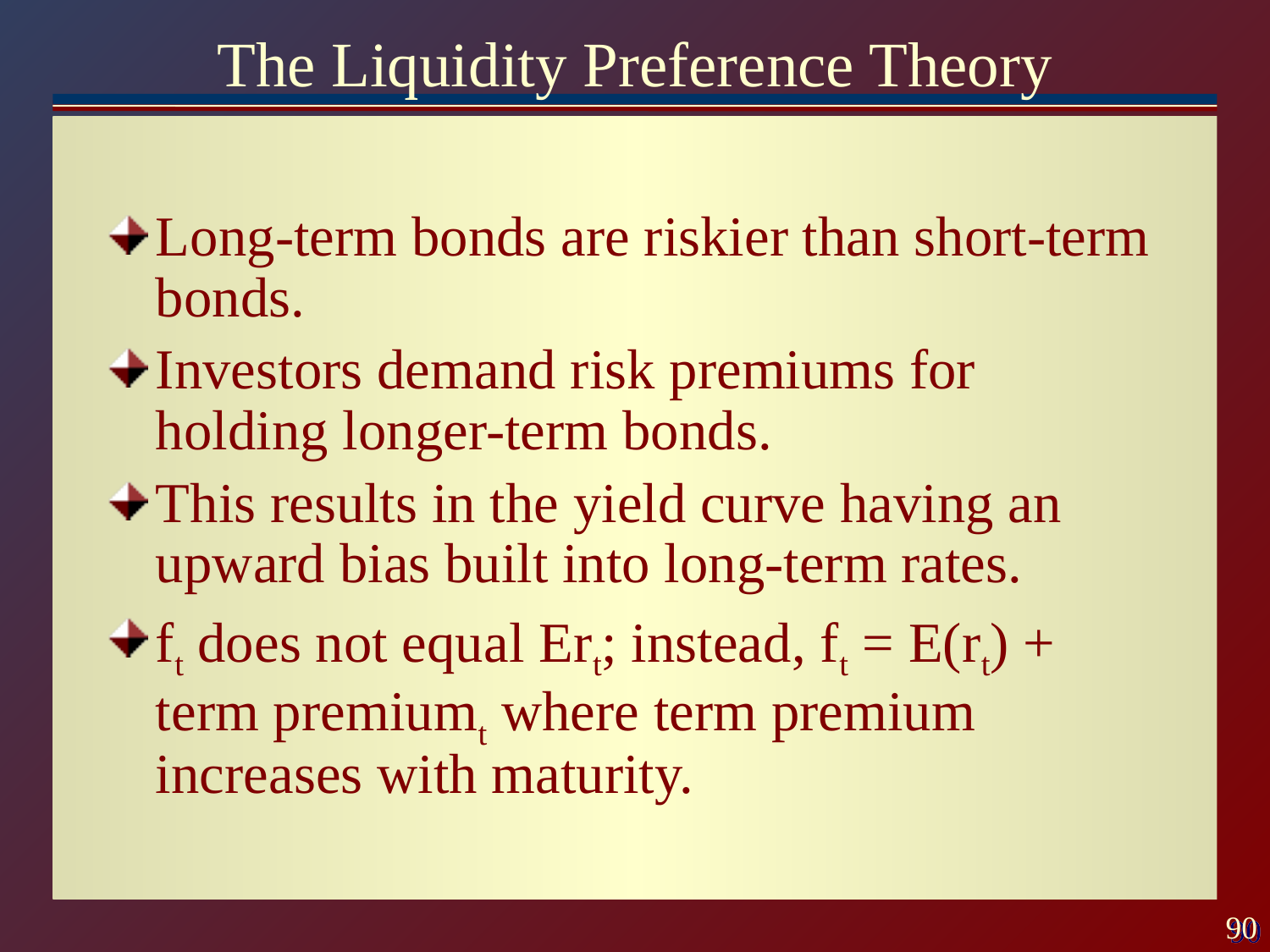

# The Liquidity Preference Theory
Long-term bonds are riskier than short-term bonds.
Investors demand risk premiums for holding longer-term bonds.
This results in the yield curve having an upward bias built into long-term rates.
ft does not equal Ert; instead, ft = E(rt) + term premiumt where term premium increases with maturity.